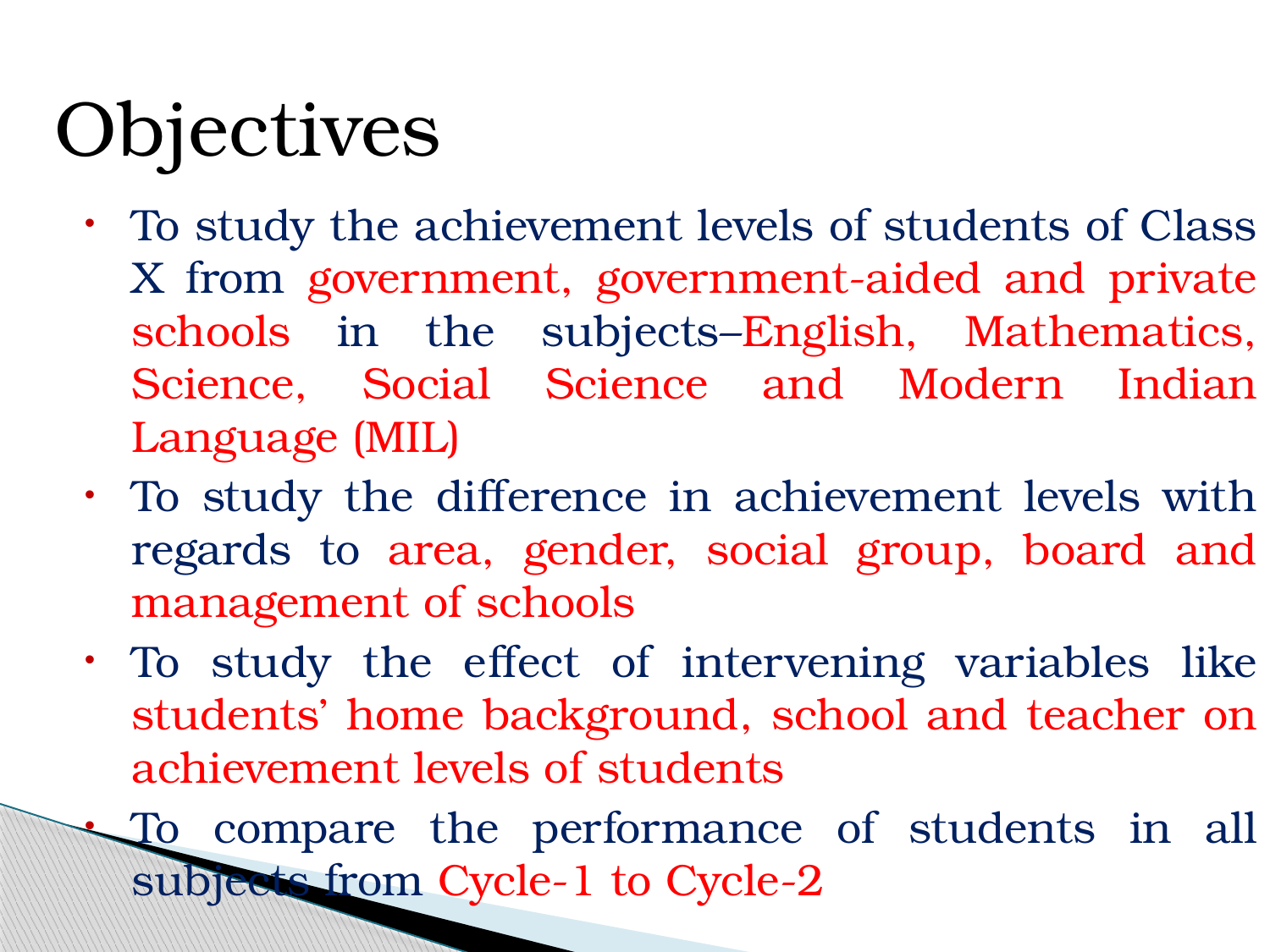

# Objectives
To study the achievement levels of students of Class X from government, government-aided and private schools in the subjects–English, Mathematics, Science, Social Science and Modern Indian Language (MIL)
To study the difference in achievement levels with regards to area, gender, social group, board and management of schools
To study the effect of intervening variables like students’ home background, school and teacher on achievement levels of students
To compare the performance of students in all subjects from Cycle-1 to Cycle-2